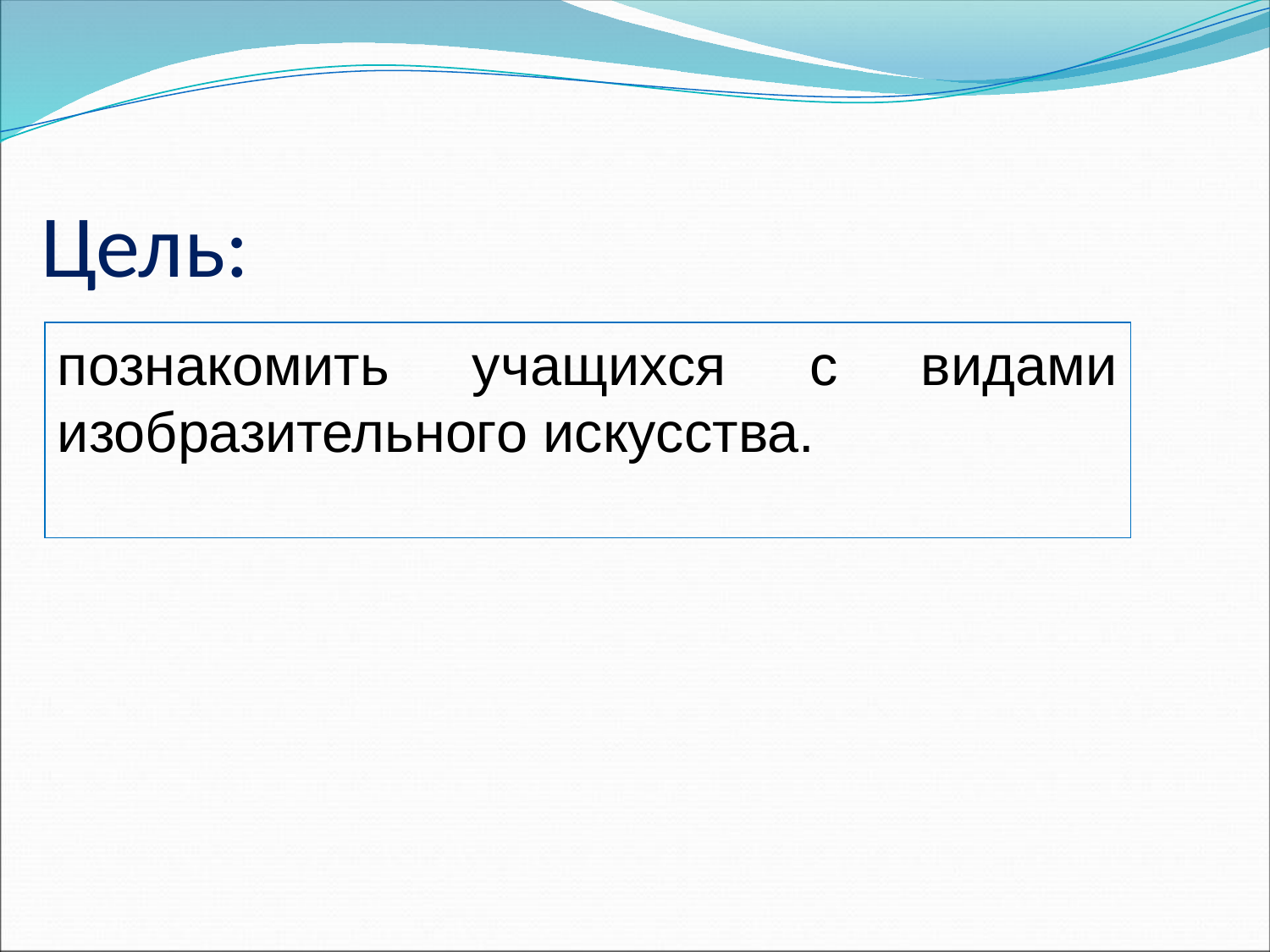

# Цель:
познакомить учащихся с видами изобразительного искусства.